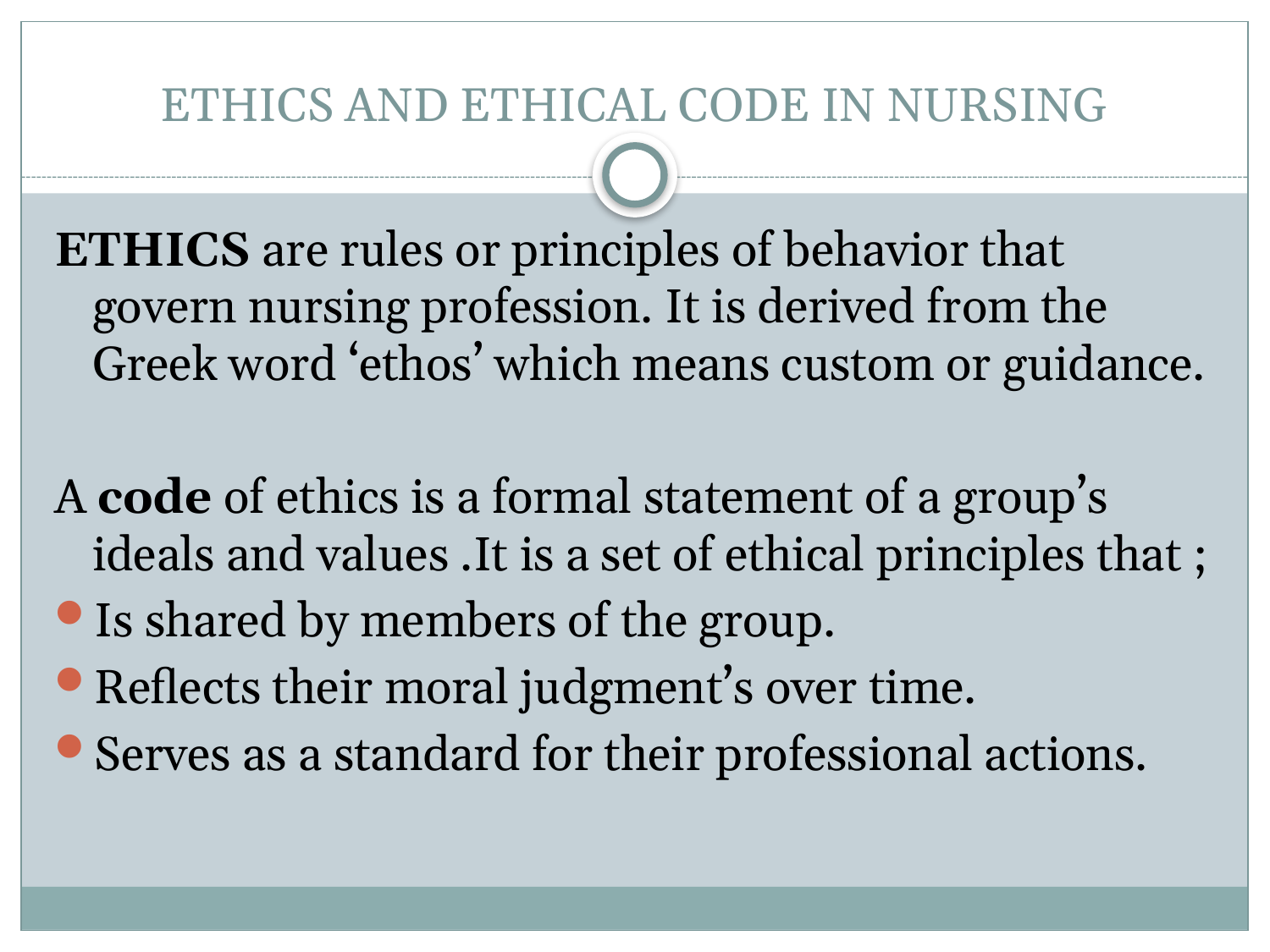

# ETHICS AND ETHICAL CODE IN NURSING
ETHICS are rules or principles of behavior that govern nursing profession. It is derived from the Greek word ‘ethos’ which means custom or guidance.

A code of ethics is a formal statement of a group’s ideals and values .It is a set of ethical principles that ;
Is shared by members of the group.
Reflects their moral judgment’s over time.
Serves as a standard for their professional actions.